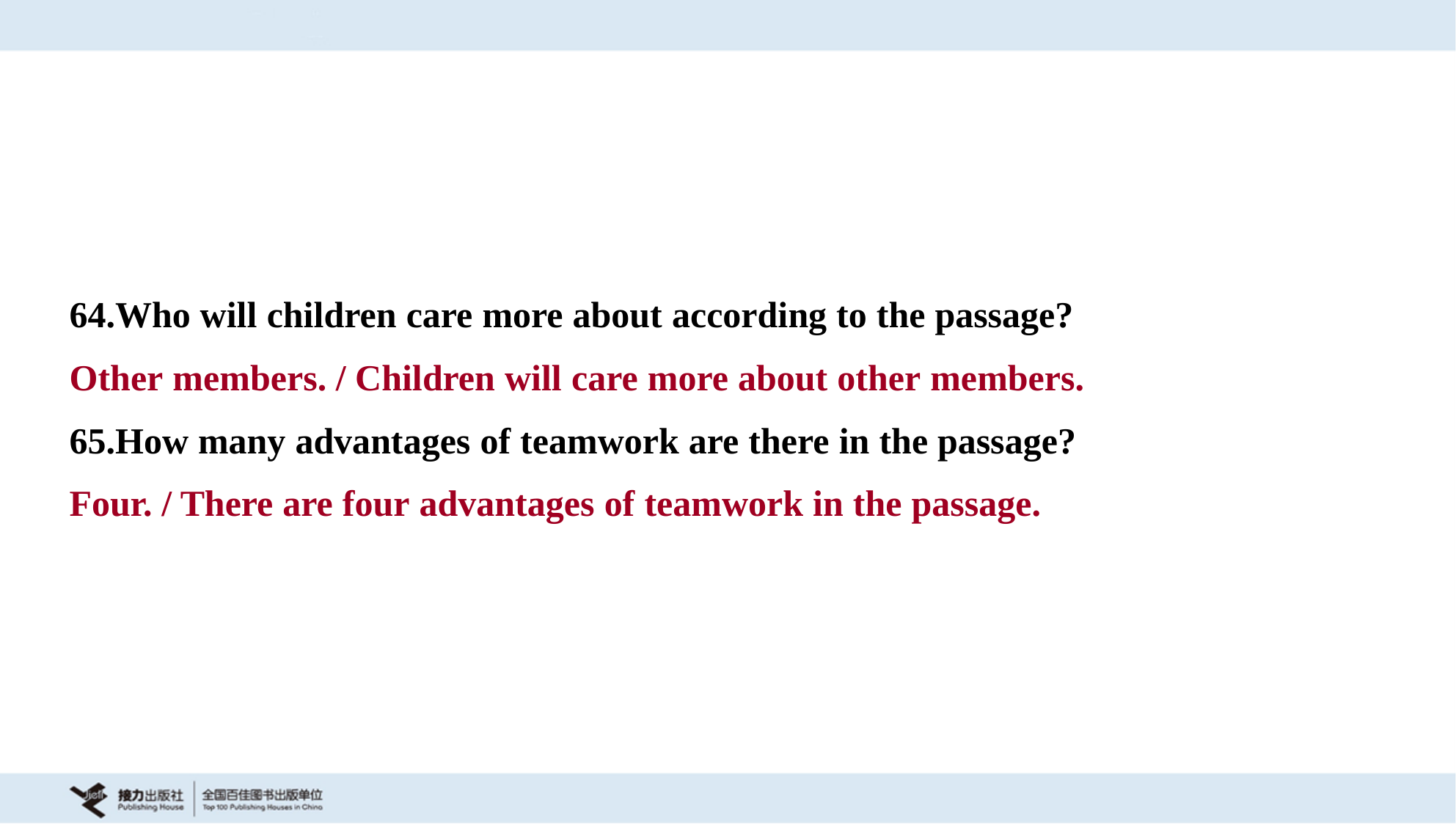

64.Who will children care more about according to the passage?
Other members. / Children will care more about other members.
65.How many advantages of teamwork are there in the passage?
Four. / There are four advantages of teamwork in the passage.